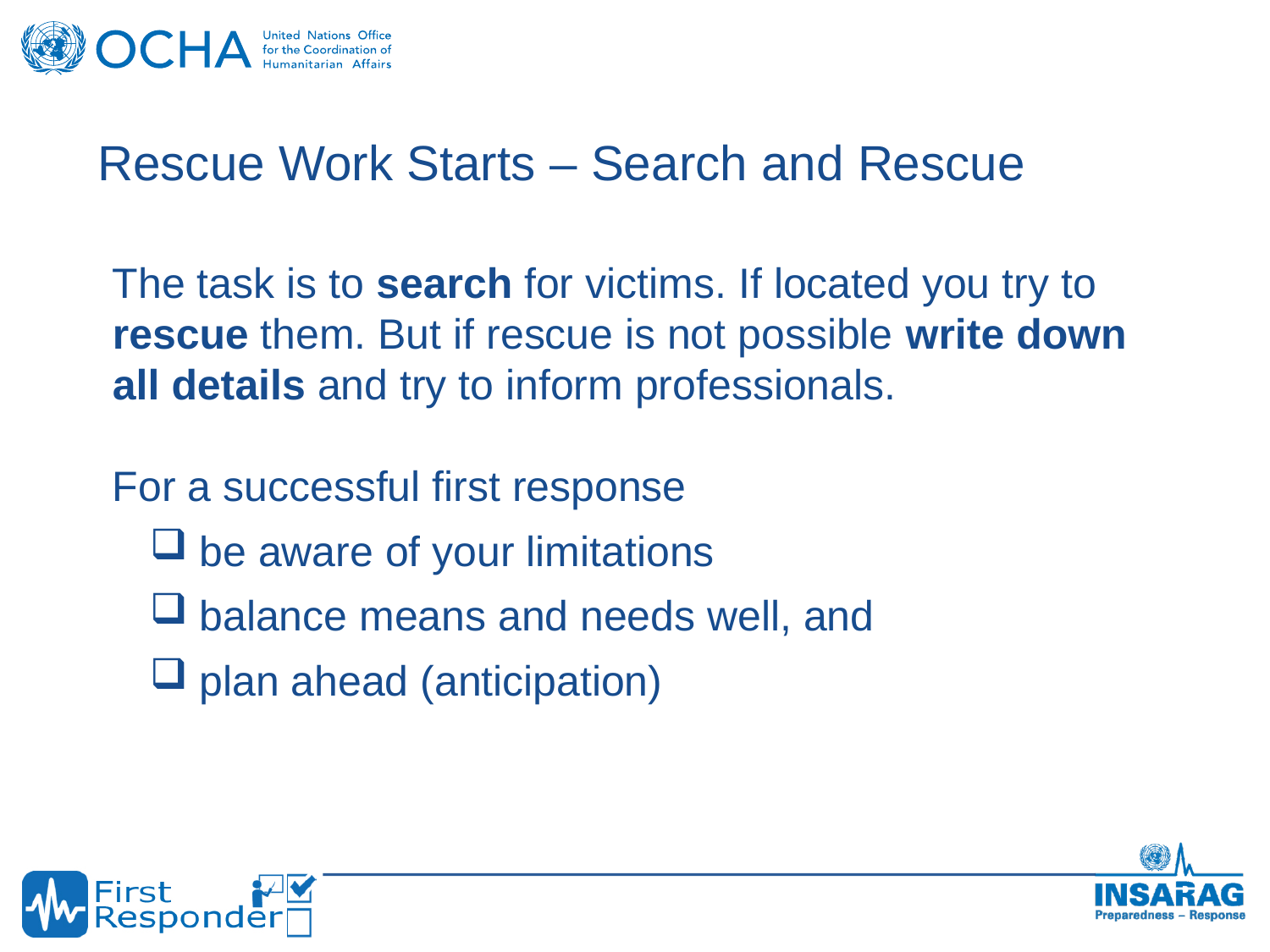

# Rescue Work Starts – Search and Rescue
The task is to search for victims. If located you try to rescue them. But if rescue is not possible write down all details and try to inform professionals.

For a successful first response
be aware of your limitations
balance means and needs well, and
plan ahead (anticipation)